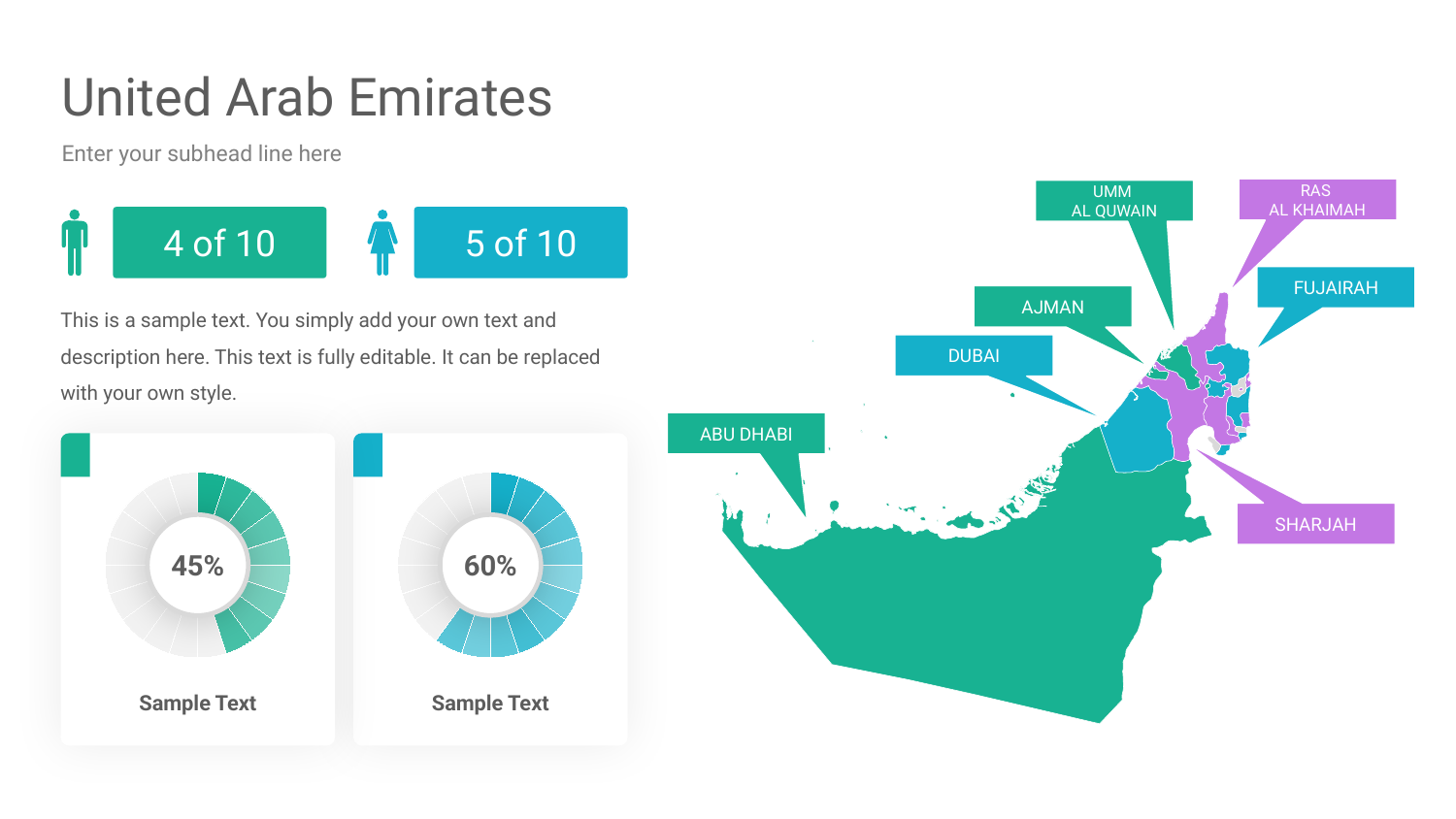

# United Arab Emirates
Enter your subhead line here

RAS
AL KHAIMAH

UMM
AL QUWAIN
4 of 10
5 of 10

FUJAIRAH

AJMAN

This is a sample text. You simply add your own text and description here. This text is fully editable. It can be replaced with your own style.

DUBAI

ABU DHABI

45%

60%

SHARJAH
Sample Text
Sample Text